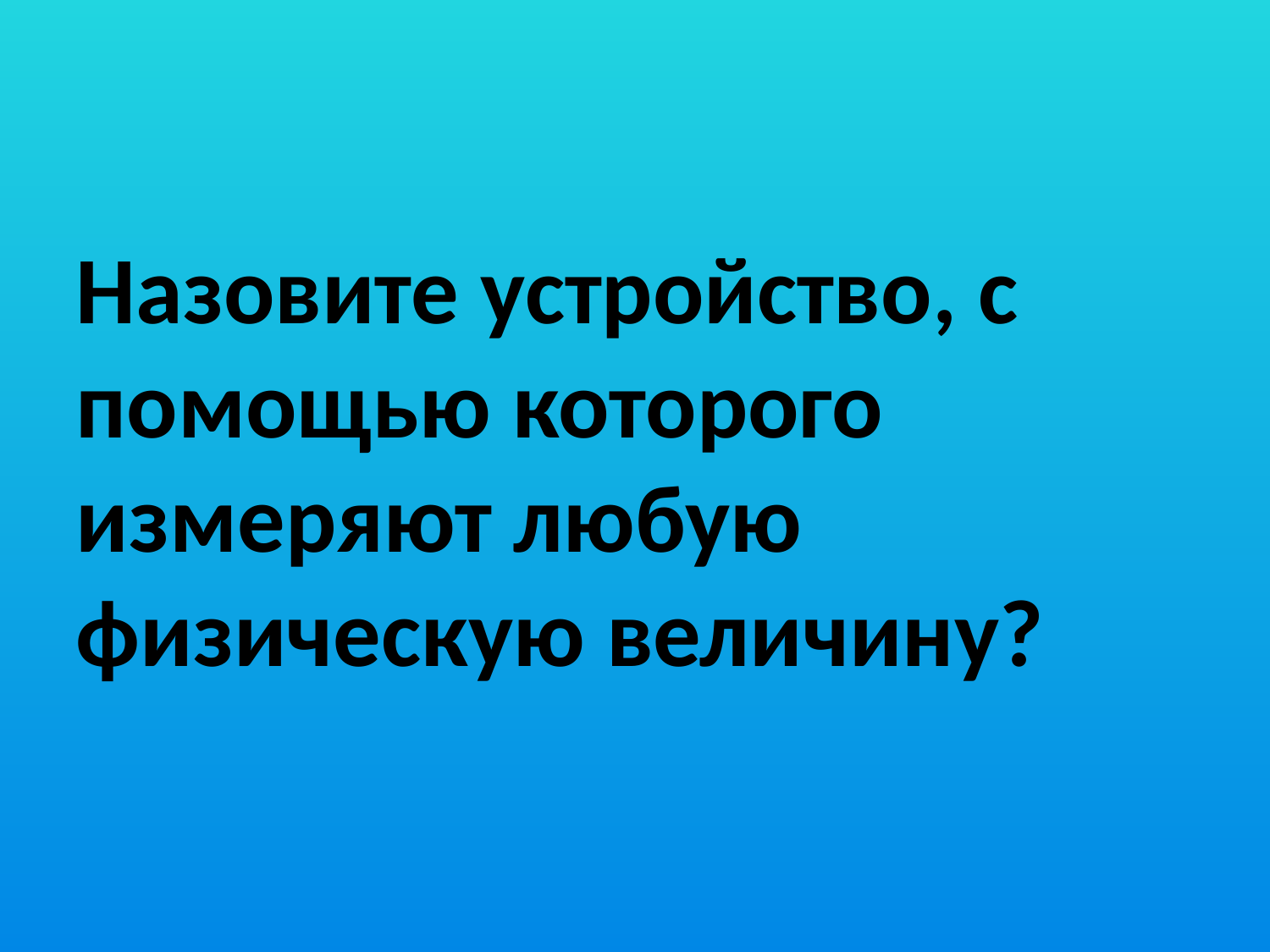

Назовите устройство, с помощью которого измеряют любую физическую величину?